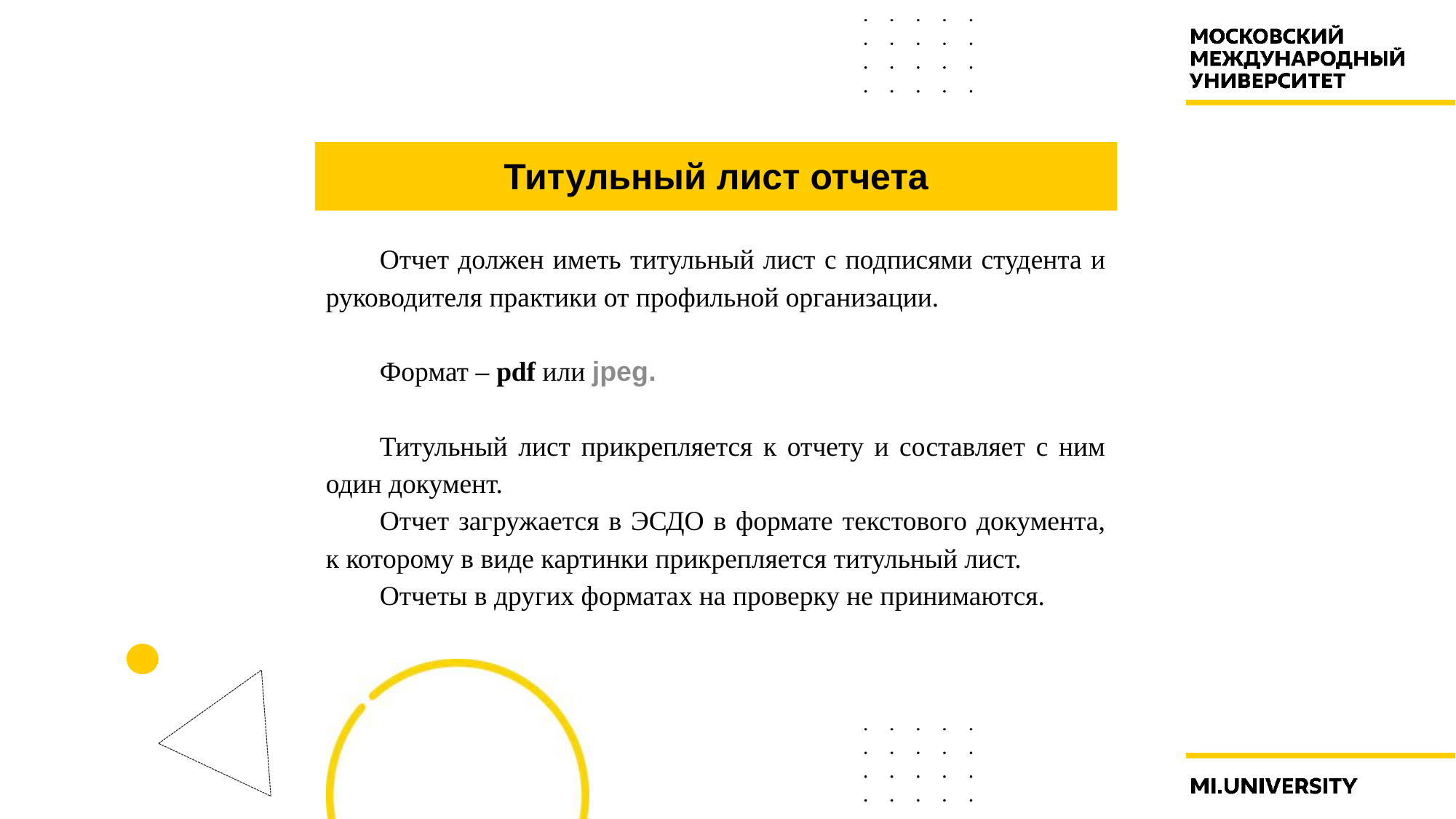

# Титульный лист отчета
Отчет должен иметь титульный лист с подписями студента и руководителя практики от профильной организации.

Формат – pdf или jpeg.

Титульный лист прикрепляется к отчету и составляет с ним один документ.
Отчет загружается в ЭСДО в формате текстового документа, к которому в виде картинки прикрепляется титульный лист.
Отчеты в других форматах на проверку не принимаются.